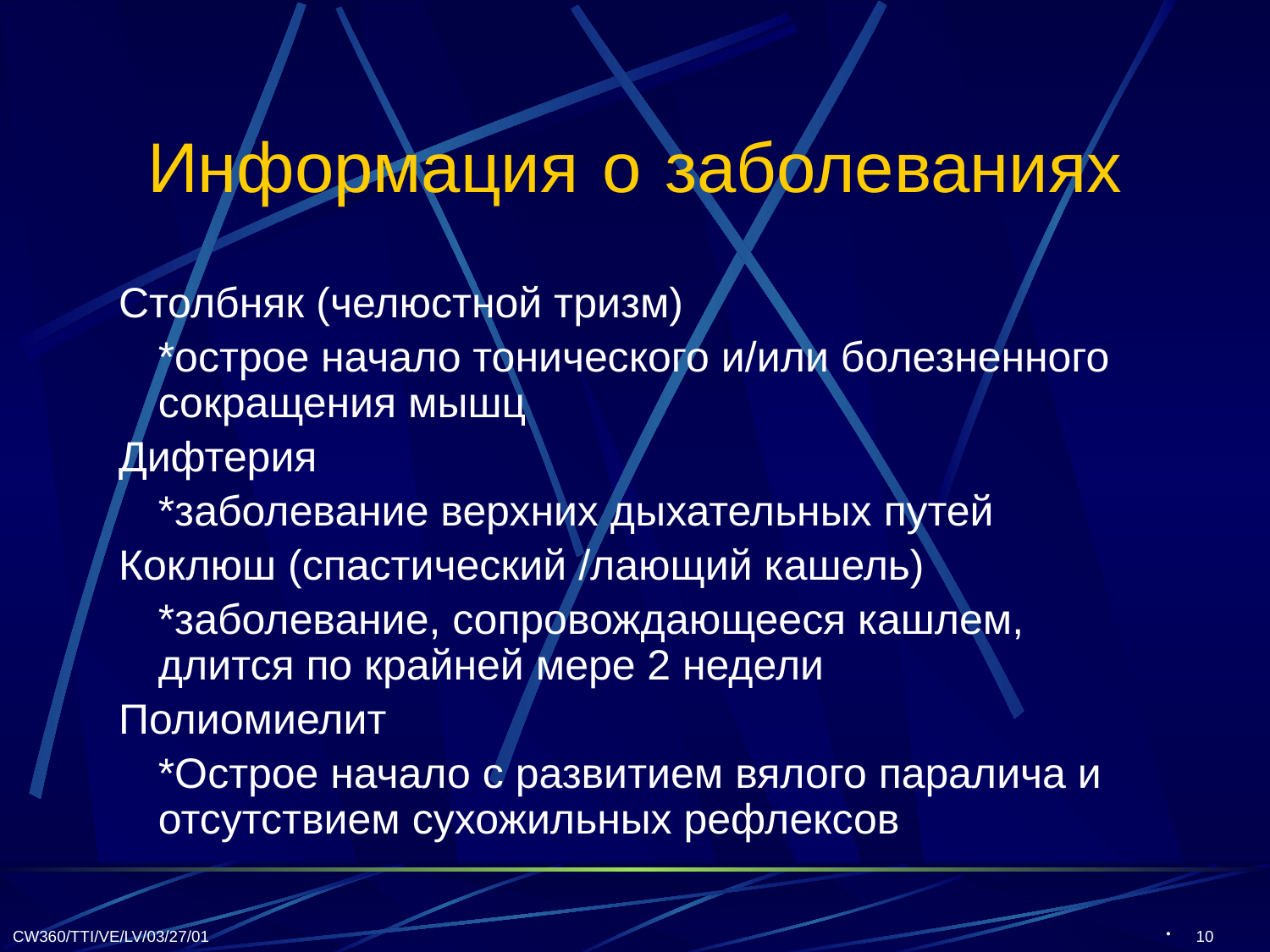

# Информация о заболеваниях
Столбняк (челюстной тризм)
	*острое начало тонического и/или болезненного сокращения мышц
Дифтерия
	*заболевание верхних дыхательных путей
Коклюш (спастический /лающий кашель)
	*заболевание, сопровождающееся кашлем, длится по крайней мере 2 недели
Полиомиелит
	*Острое начало с развитием вялого паралича и отсутствием сухожильных рефлексов
CW360/TTI/VE/LV/03/27/01